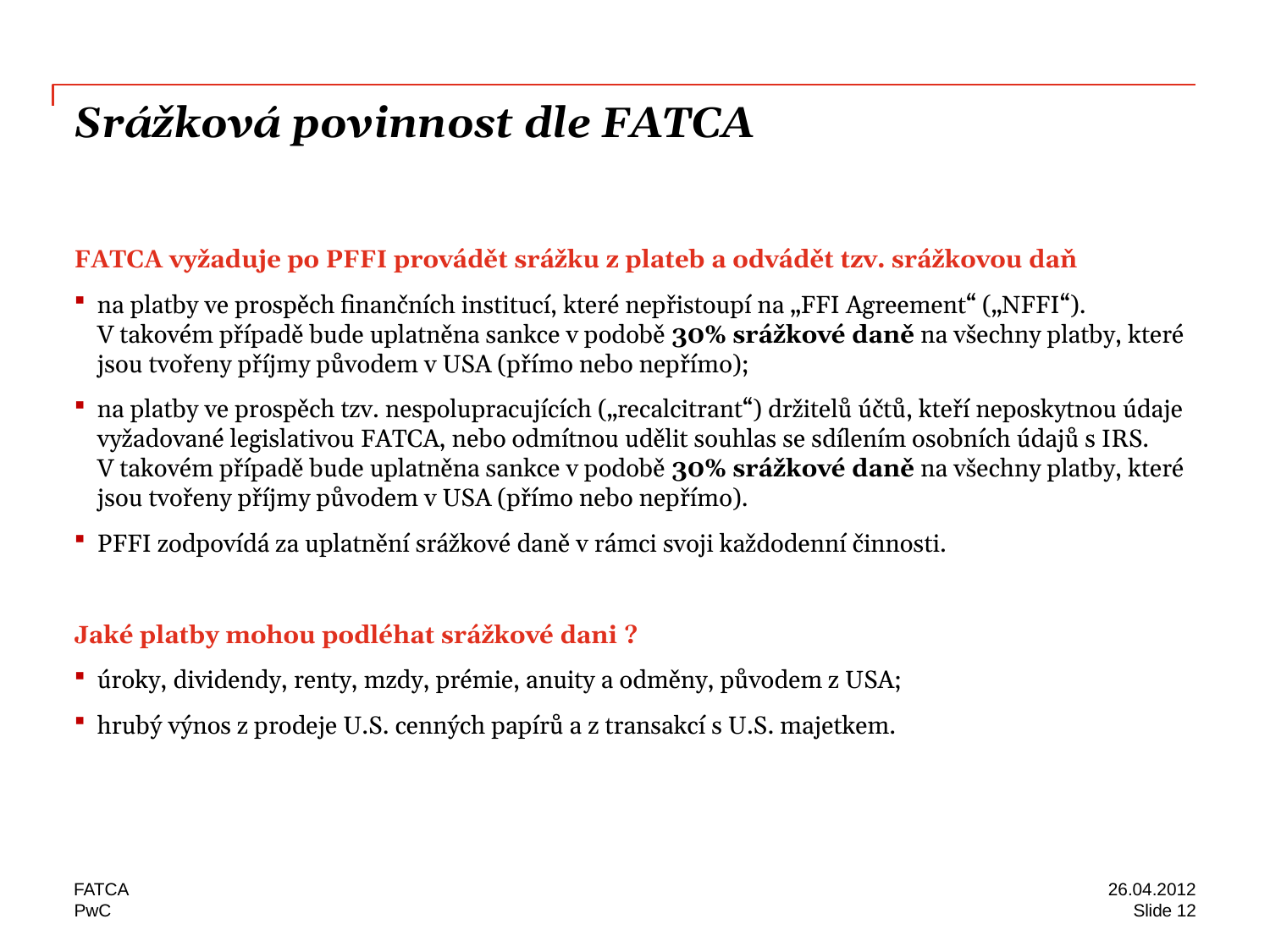

# Srážková povinnost dle FATCA
FATCA vyžaduje po PFFI provádět srážku z plateb a odvádět tzv. srážkovou daň
na platby ve prospěch finančních institucí, které nepřistoupí na „FFI Agreement“ („NFFI“).
V takovém případě bude uplatněna sankce v podobě 30% srážkové daně na všechny platby, které jsou tvořeny příjmy původem v USA (přímo nebo nepřímo);
na platby ve prospěch tzv. nespolupracujících („recalcitrant“) držitelů účtů, kteří neposkytnou údaje vyžadované legislativou FATCA, nebo odmítnou udělit souhlas se sdílením osobních údajů s IRS.
V takovém případě bude uplatněna sankce v podobě 30% srážkové daně na všechny platby, které jsou tvořeny příjmy původem v USA (přímo nebo nepřímo).
PFFI zodpovídá za uplatnění srážkové daně v rámci svoji každodenní činnosti.

Jaké platby mohou podléhat srážkové dani ?
úroky, dividendy, renty, mzdy, prémie, anuity a odměny, původem z USA;
hrubý výnos z prodeje U.S. cenných papírů a z transakcí s U.S. majetkem.

FATCA
26.04.2012
Slide 12